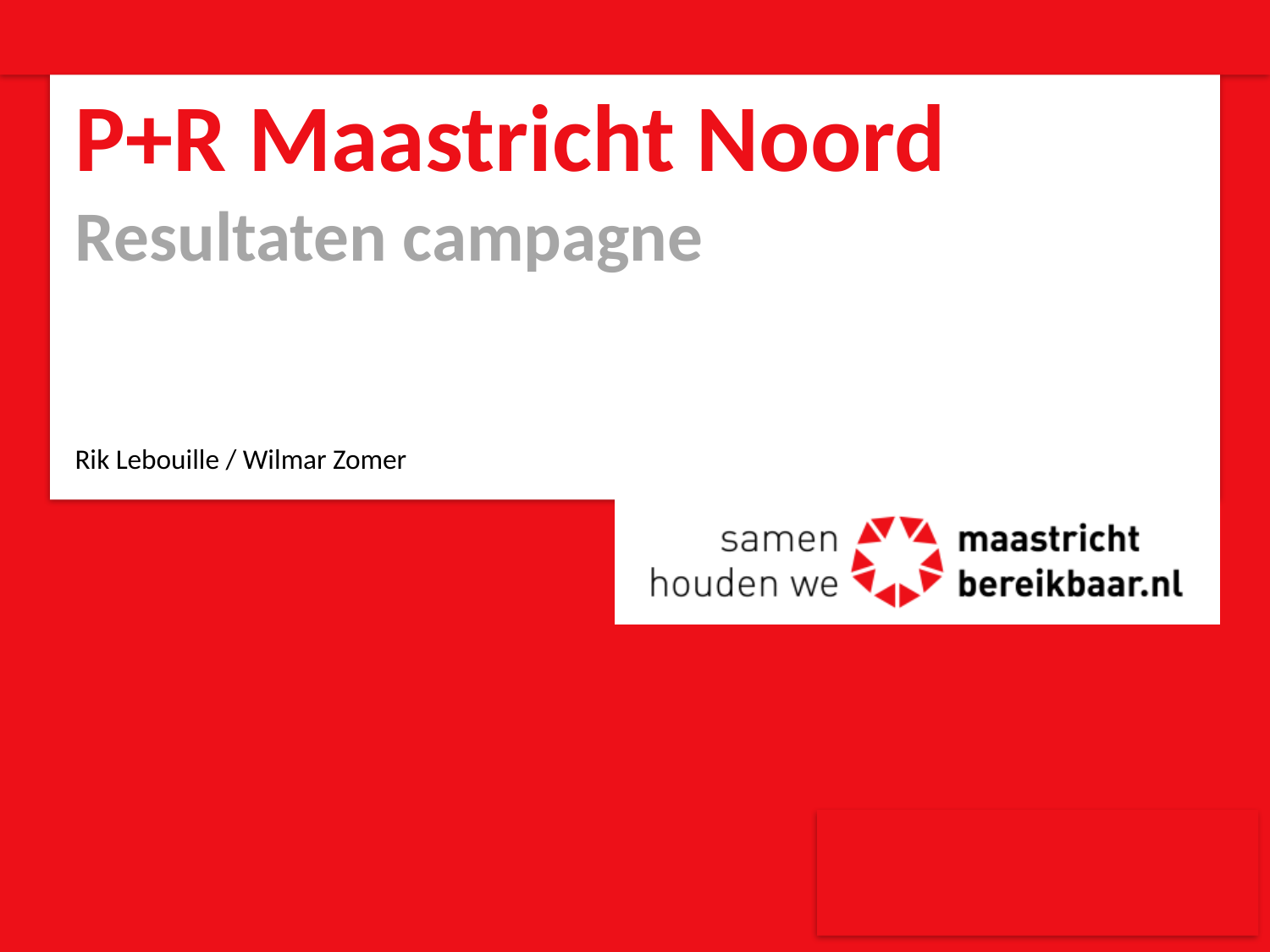

# P+R Maastricht Noord Resultaten campagne
Rik Lebouille / Wilmar Zomer